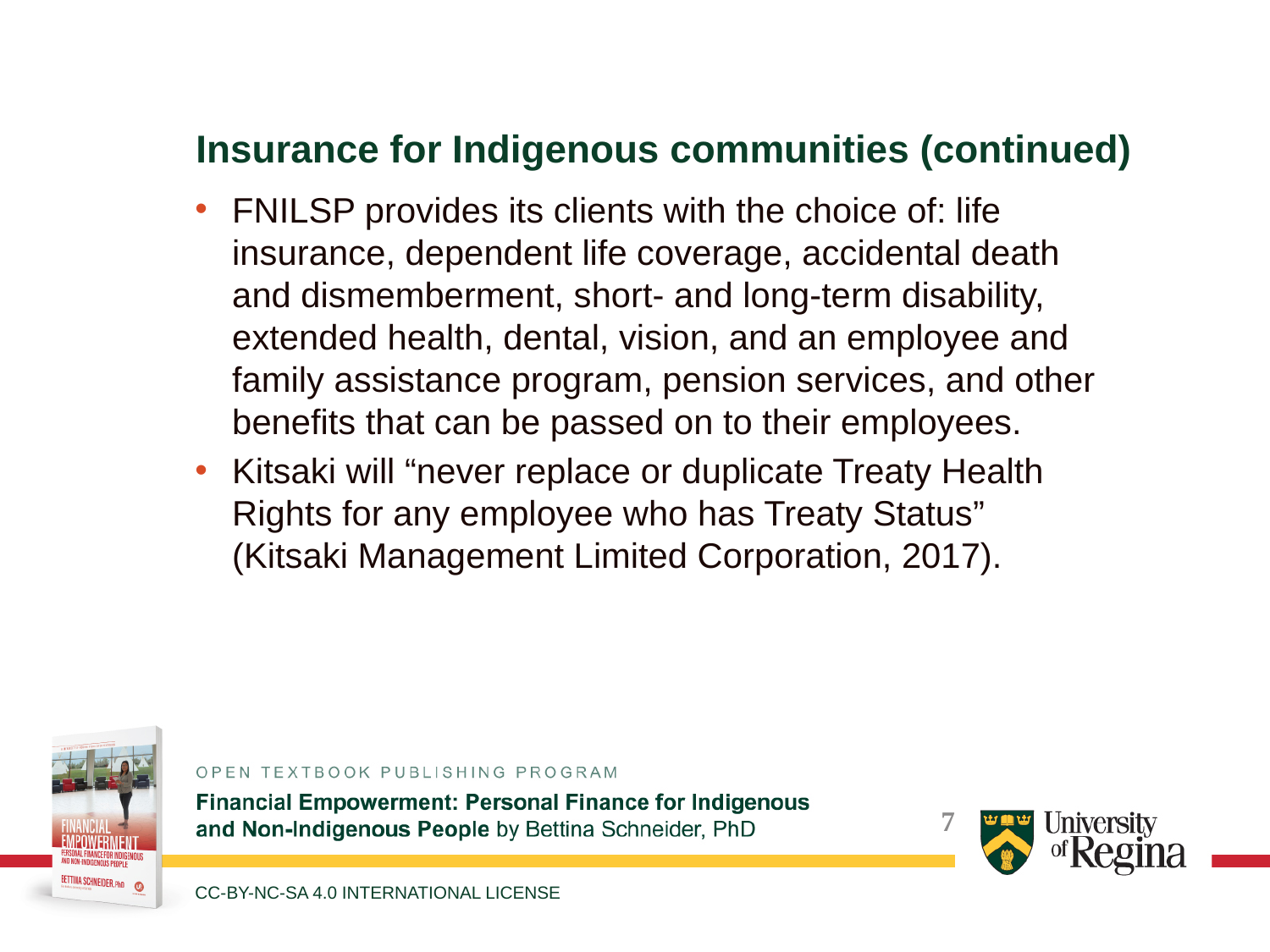

Insurance for Indigenous communities (continued)
FNILSP provides its clients with the choice of: life insurance, dependent life coverage, accidental death and dismemberment, short- and long-term disability, extended health, dental, vision, and an employee and family assistance program, pension services, and other benefits that can be passed on to their employees.
Kitsaki will “never replace or duplicate Treaty Health Rights for any employee who has Treaty Status” (Kitsaki Management Limited Corporation, 2017).

CC-BY-NC-SA 4.0 INTERNATIONAL LICENSE